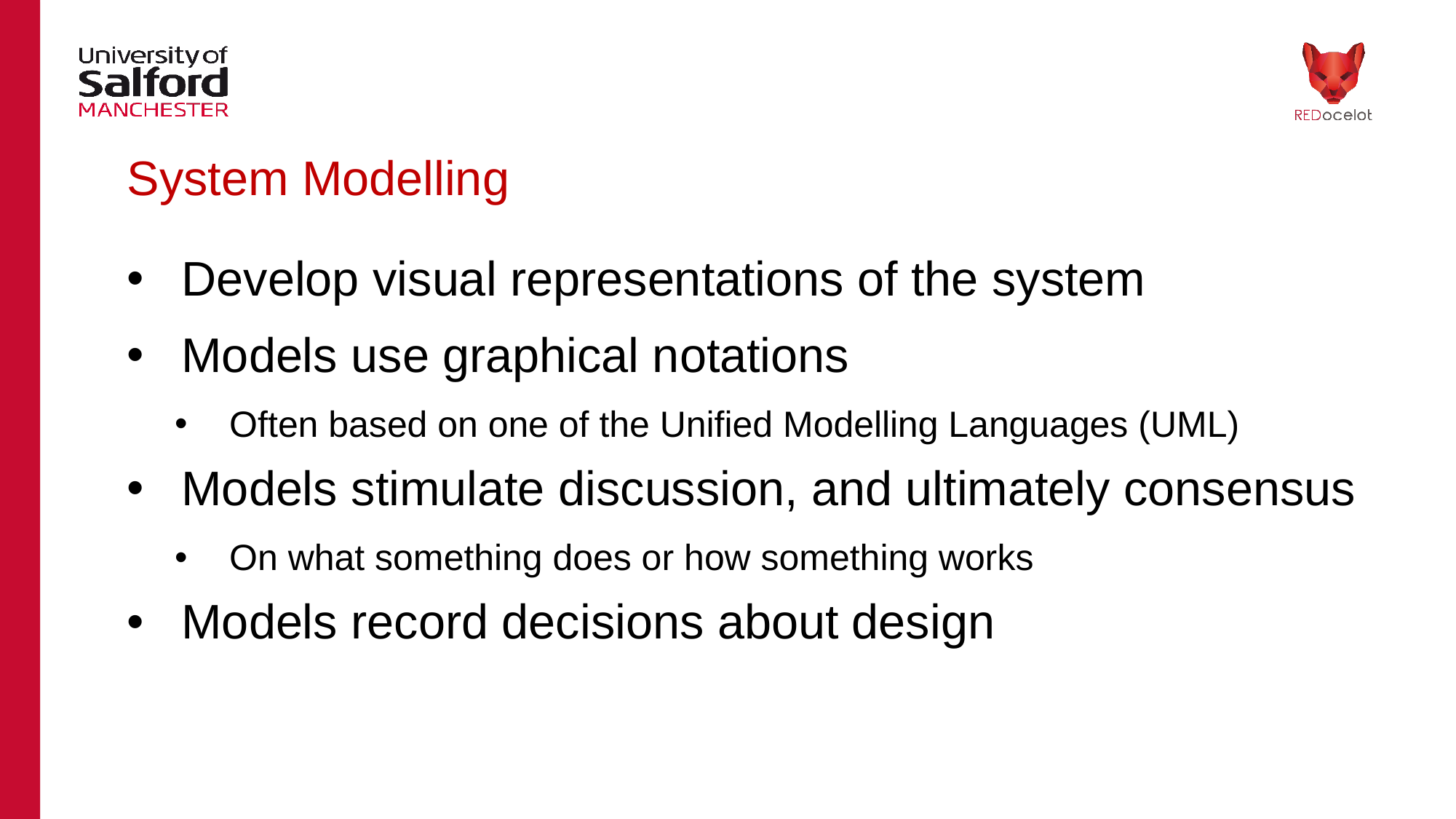

# System Modelling
Develop visual representations of the system
Models use graphical notations
Often based on one of the Unified Modelling Languages (UML)
Models stimulate discussion, and ultimately consensus
On what something does or how something works
Models record decisions about design